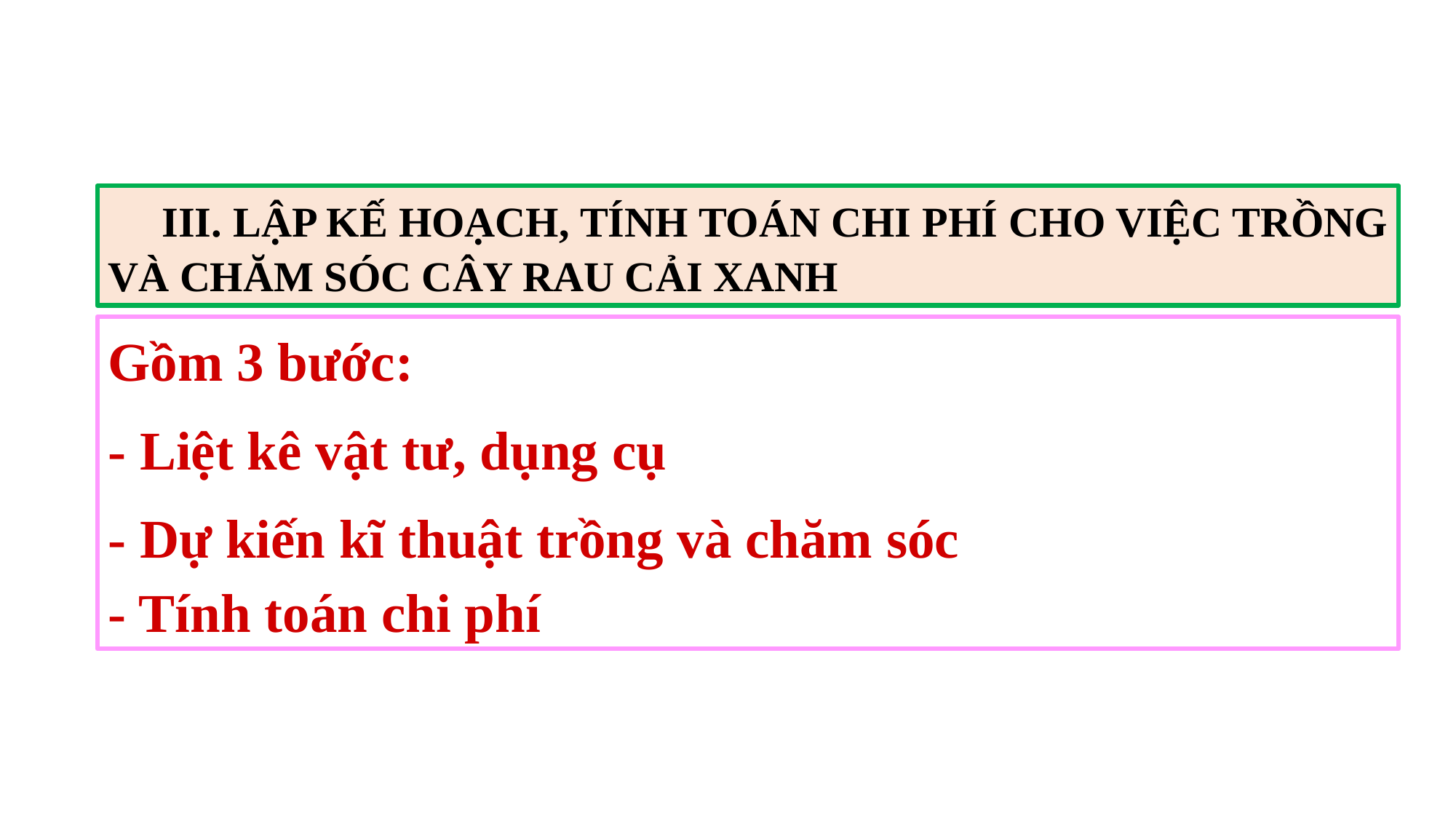

III. LẬP KẾ HOẠCH, TÍNH TOÁN CHI PHÍ CHO VIỆC TRỒNG VÀ CHĂM SÓC CÂY RAU CẢI XANH
Gồm 3 bước:
- Liệt kê vật tư, dụng cụ
- Dự kiến kĩ thuật trồng và chăm sóc
- Tính toán chi phí